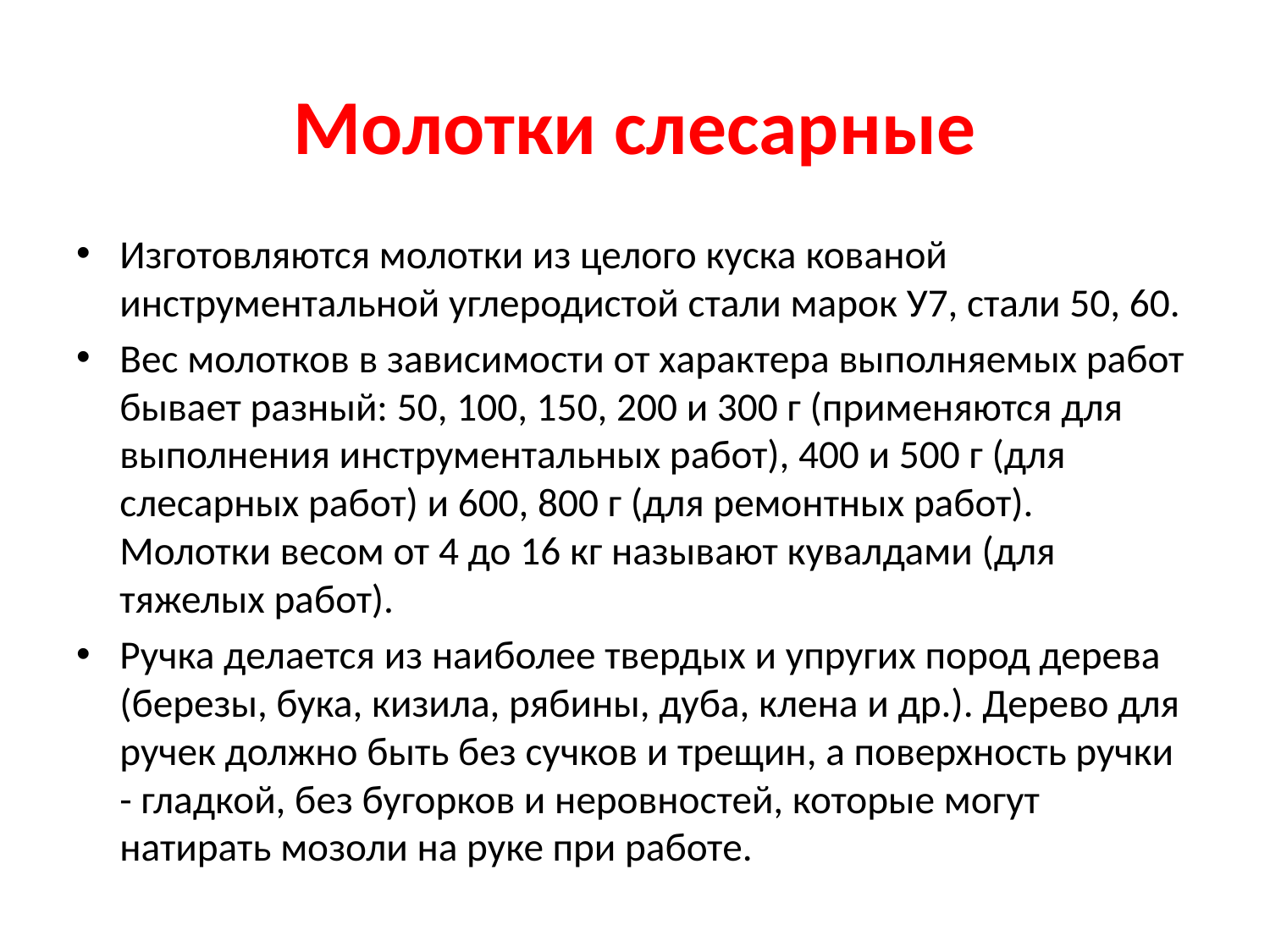

# Молотки слесарные
Изготовляются молотки из целого куска кованой инструментальной углеродистой стали марок У7, стали 50, 60.
Вес молотков в зависимости от характера выполняемых работ бывает разный: 50, 100, 150, 200 и 300 г (применяются для выполнения инструментальных работ), 400 и 500 г (для слесарных работ) и 600, 800 г (для ремонтных работ). Молотки весом от 4 до 16 кг называют кувалдами (для тяжелых работ).
Ручка делается из наиболее твердых и упругих пород дерева (березы, бука, кизила, рябины, дуба, клена и др.). Дерево для ручек должно быть без сучков и трещин, а поверхность ручки - гладкой, без бугорков и неровностей, которые могут натирать мозоли на руке при работе.